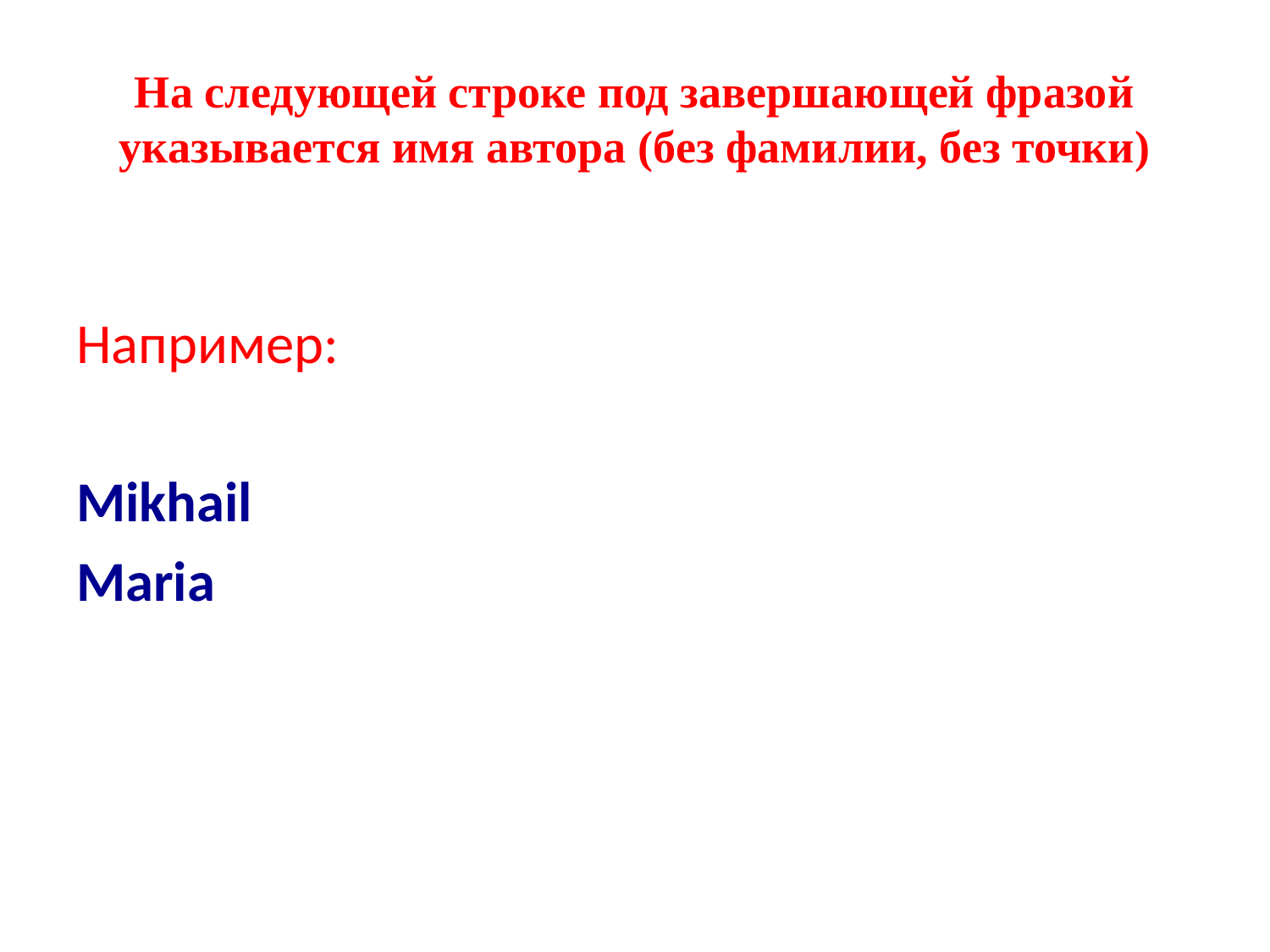

# На следующей строке под завершающей фразой указывается имя автора (без фамилии, без точки)

Например:

Mikhail
Maria